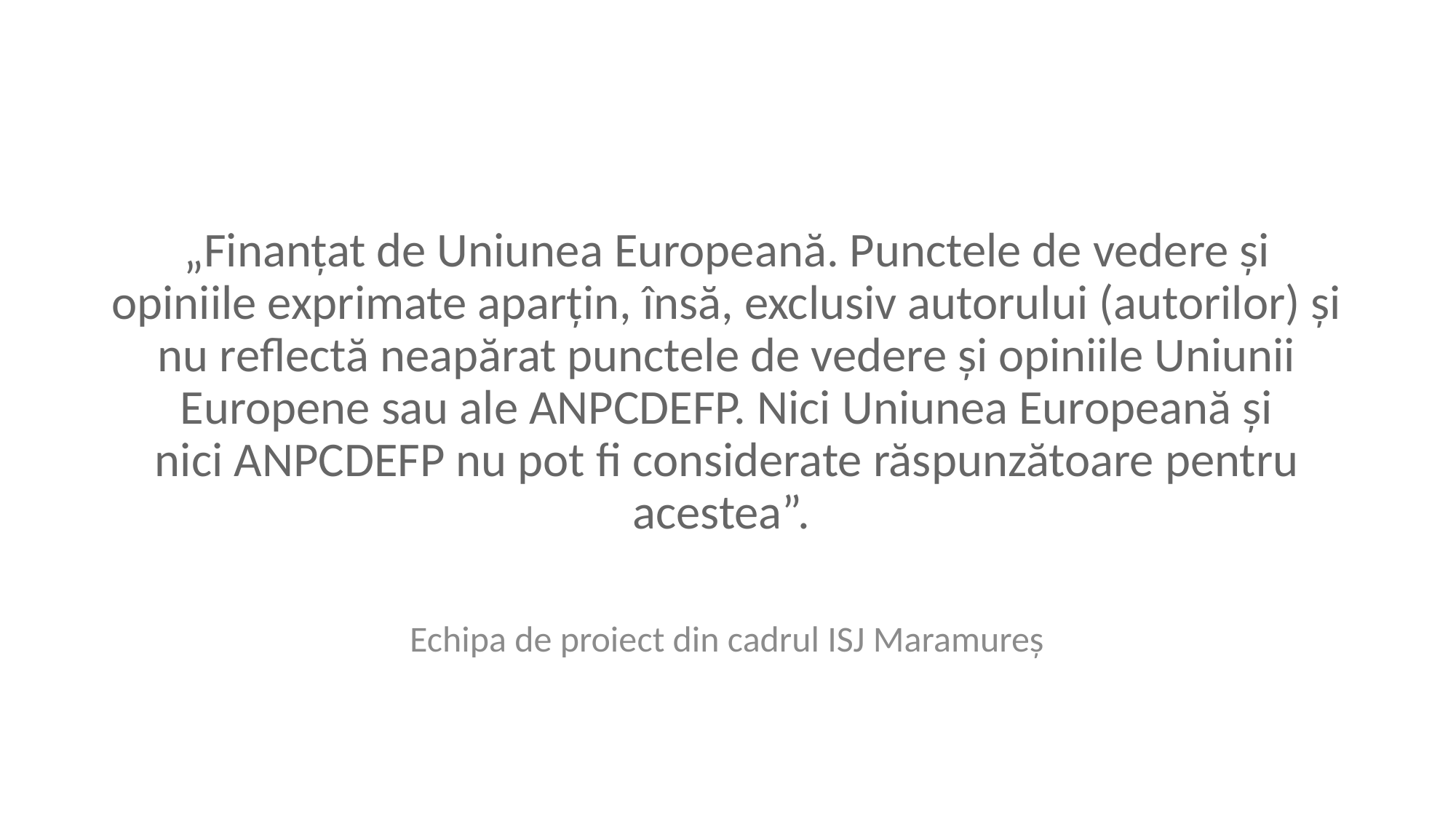

# „Finanțat de Uniunea Europeană. Punctele de vedere și opiniile exprimate aparțin, însă, exclusiv autorului (autorilor) și nu reflectă neapărat punctele de vedere și opiniile Uniunii Europene sau ale ANPCDEFP. Nici Uniunea Europeană și nici ANPCDEFP nu pot fi considerate răspunzătoare pentru acestea”.
Echipa de proiect din cadrul ISJ Maramureș